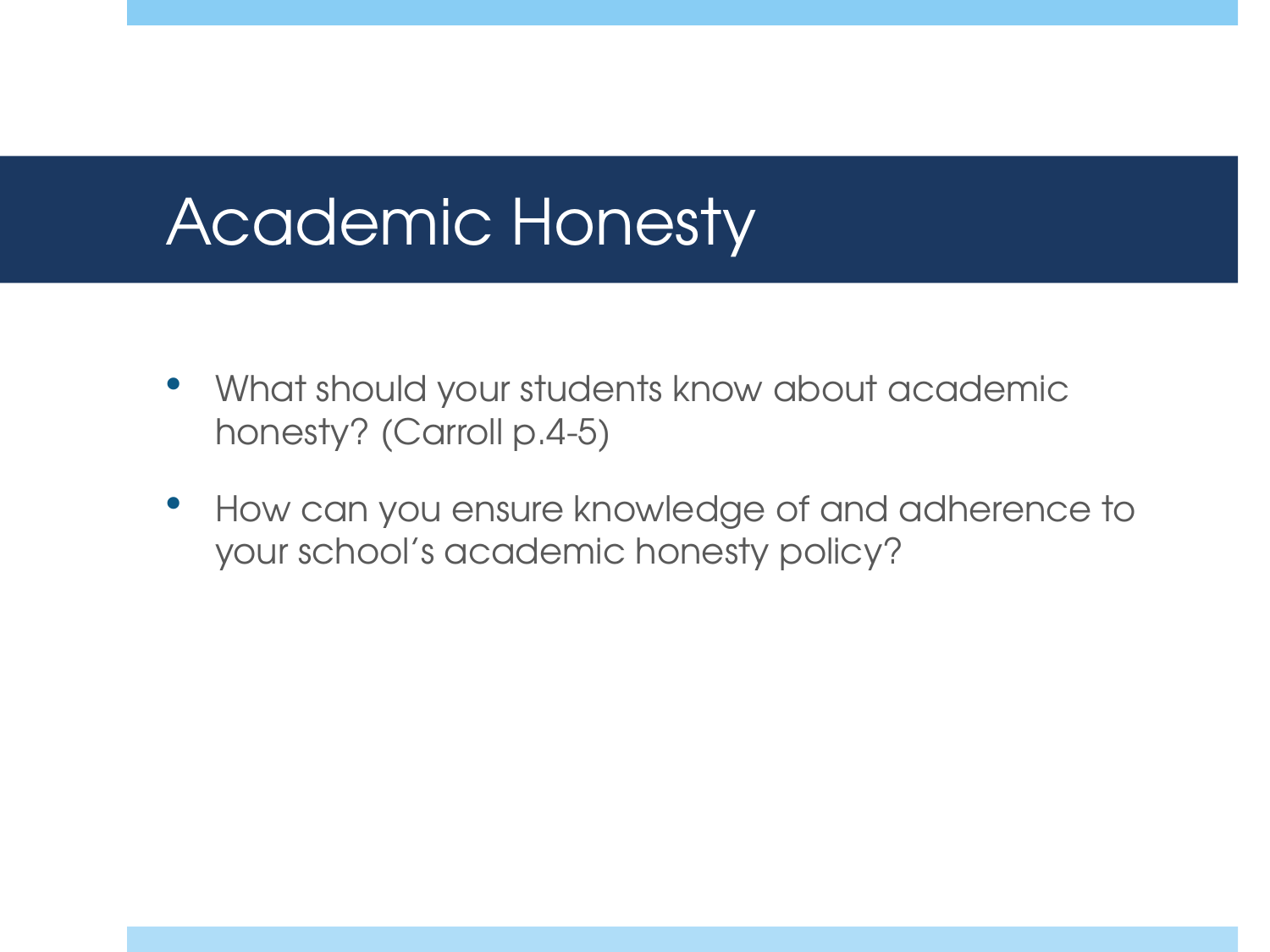

# Academic Honesty
What should your students know about academic honesty? (Carroll p.4-5)
How can you ensure knowledge of and adherence to your school’s academic honesty policy?